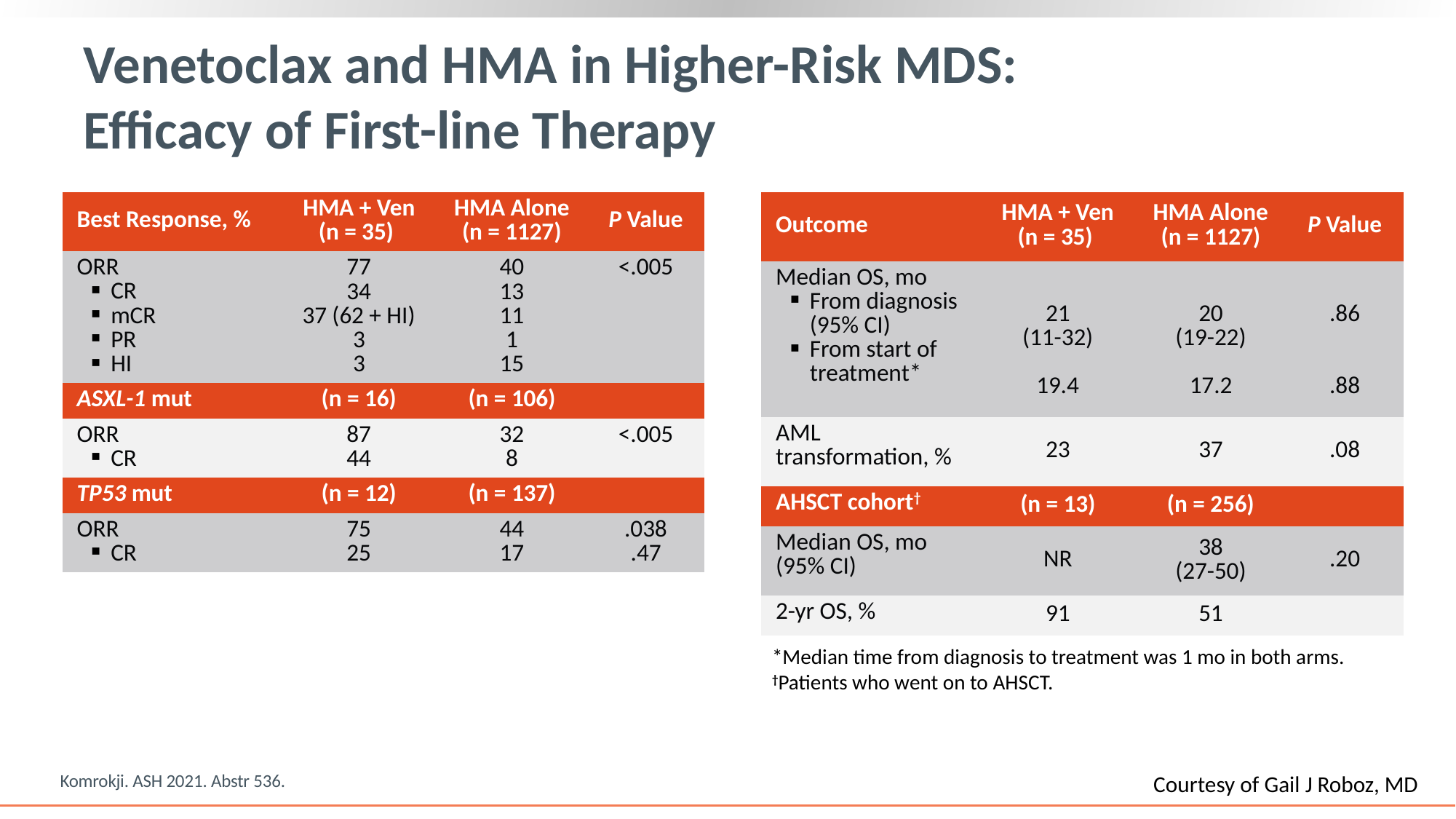

# Venetoclax and HMA in Higher-Risk MDS: Efficacy of First-line Therapy
| Best Response, % | HMA + Ven (n = 35) | HMA Alone (n = 1127) | P Value |
| --- | --- | --- | --- |
| ORR CR mCR PR HI | 77 34 37 (62 + HI) 3 3 | 40 13 11 1 15 | <.005 |
| ASXL-1 mut | (n = 16) | (n = 106) |  |
| ORR CR | 87 44 | 32 8 | <.005 |
| TP53 mut | (n = 12) | (n = 137) |  |
| ORR CR | 75 25 | 44 17 | .038 .47 |
| Outcome | HMA + Ven (n = 35) | HMA Alone (n = 1127) | P Value |
| --- | --- | --- | --- |
| Median OS, mo From diagnosis (95% CI) From start of treatment\* | 21 (11-32) 19.4 | 20 (19-22) 17.2 | .86 .88 |
| AML transformation, % | 23 | 37 | .08 |
| AHSCT cohort† | (n = 13) | (n = 256) |  |
| Median OS, mo (95% CI) | NR | 38 (27-50) | .20 |
| 2-yr OS, % | 91 | 51 |  |
*Median time from diagnosis to treatment was 1 mo in both arms.
†Patients who went on to AHSCT.
Komrokji. ASH 2021. Abstr 536.
Courtesy of Gail J Roboz, MD